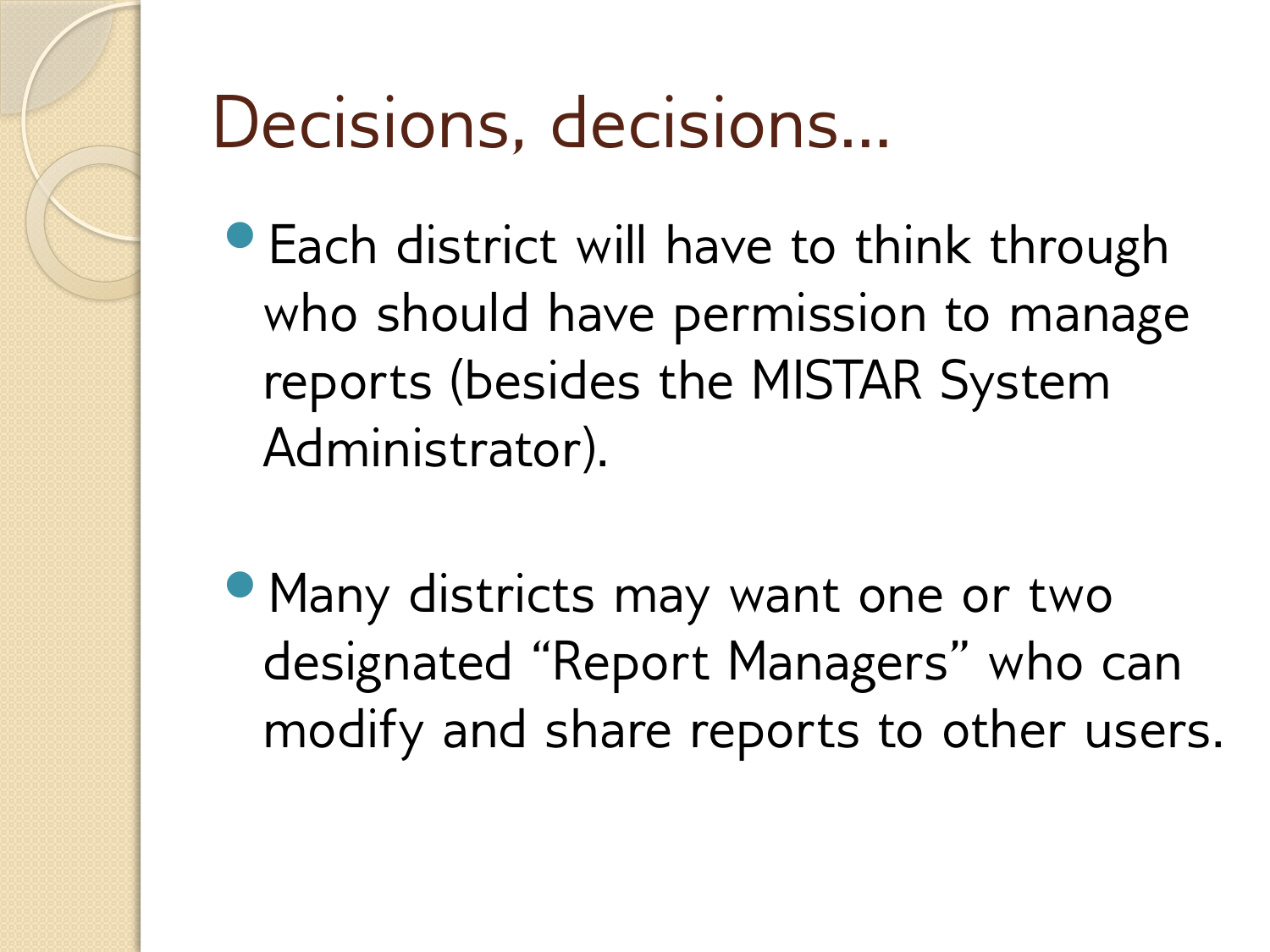

# Decisions, decisions…
Each district will have to think through who should have permission to manage reports (besides the MISTAR System Administrator).
Many districts may want one or two designated “Report Managers” who can modify and share reports to other users.